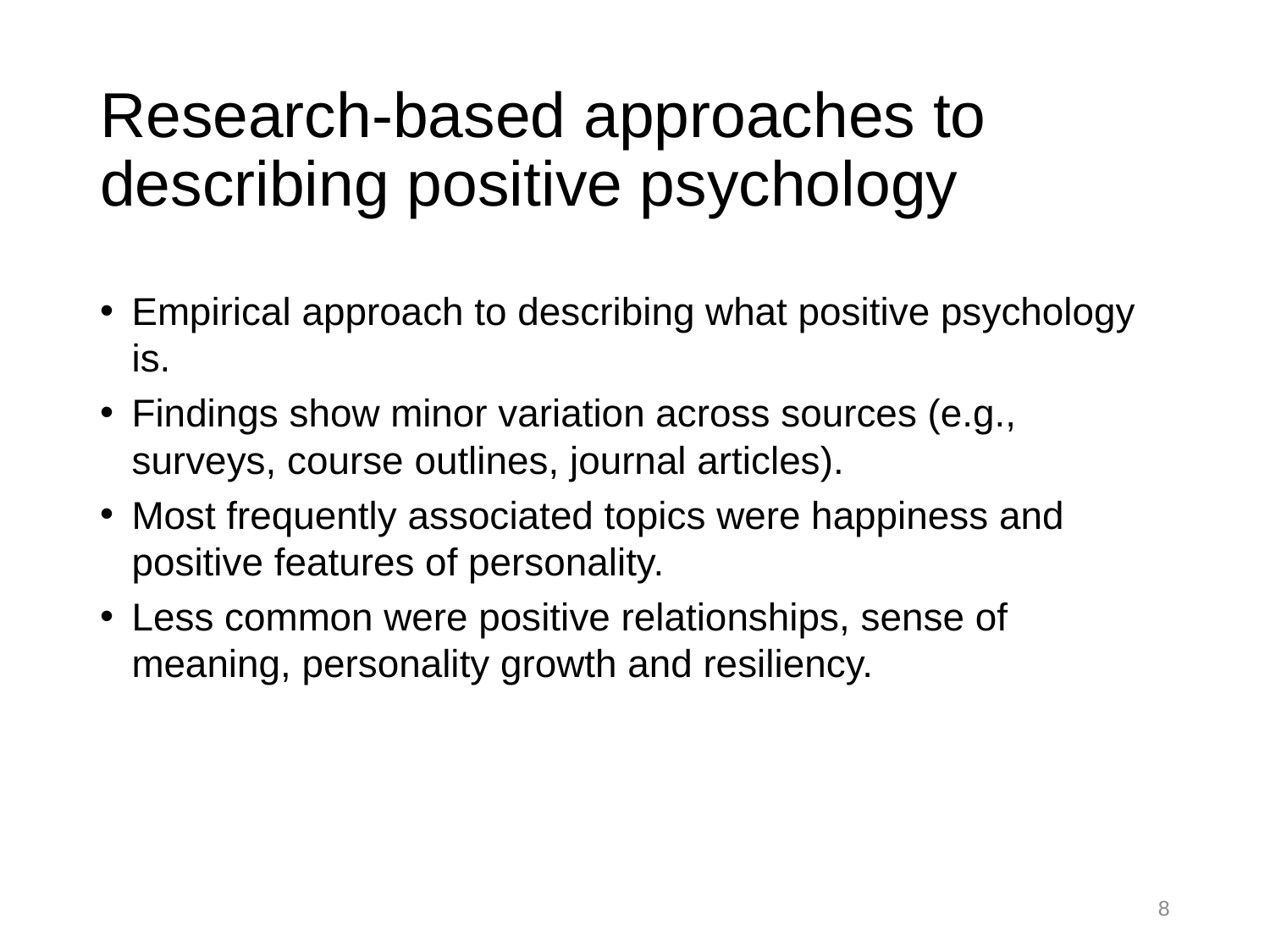

# Research-based approaches to describing positive psychology
Empirical approach to describing what positive psychology is.
Findings show minor variation across sources (e.g., surveys, course outlines, journal articles).
Most frequently associated topics were happiness and positive features of personality.
Less common were positive relationships, sense of meaning, personality growth and resiliency.
8